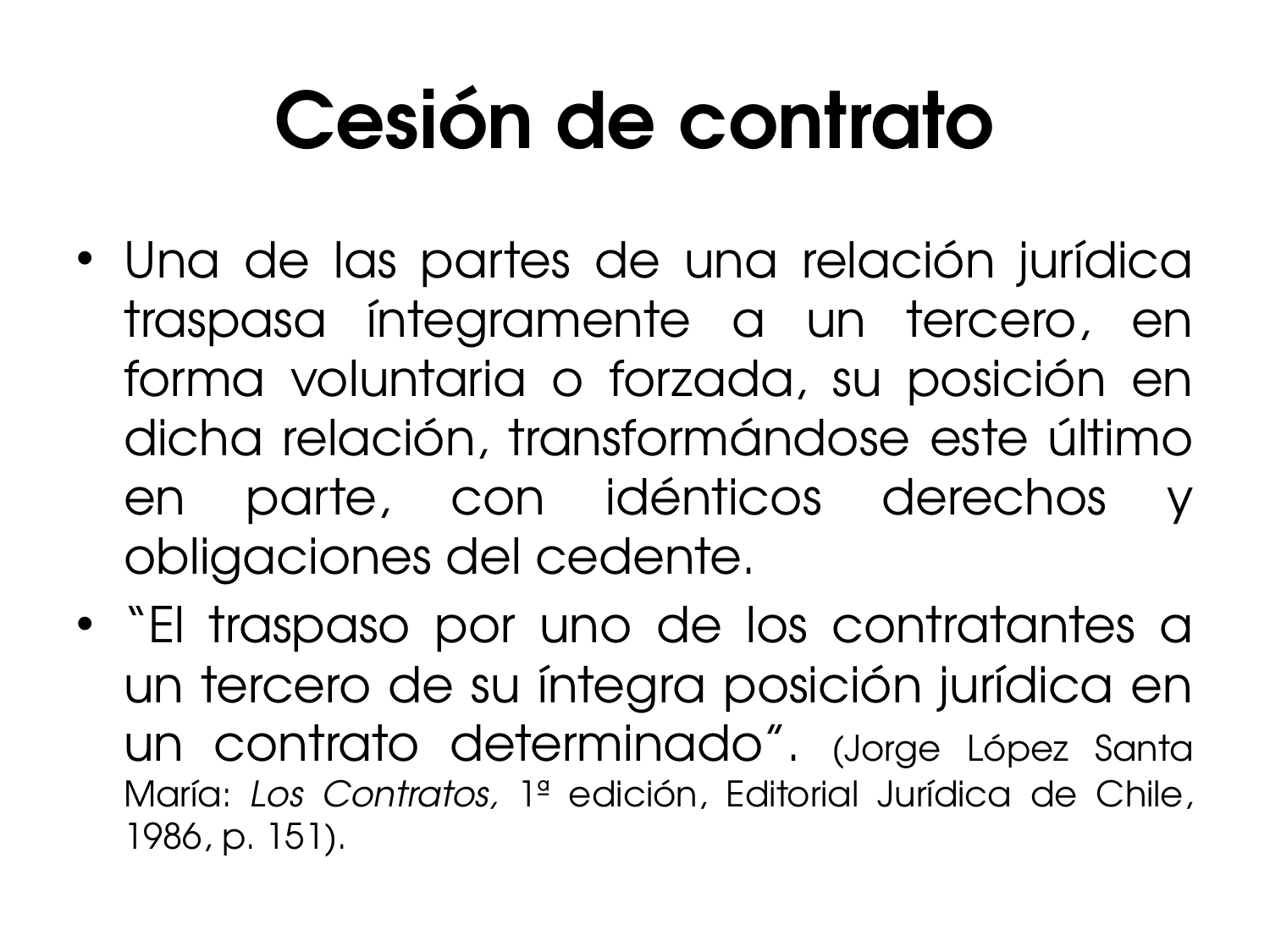

# Cesión de contrato
Una de las partes de una relación jurídica traspasa íntegramente a un tercero, en forma voluntaria o forzada, su posición en dicha relación, transformándose este último en parte, con idénticos derechos y obligaciones del cedente.
“El traspaso por uno de los contratantes a un tercero de su íntegra posición jurídica en un contrato determinado”. (Jorge López Santa María: Los Contratos, 1ª edición, Editorial Jurídica de Chile, 1986, p. 151).